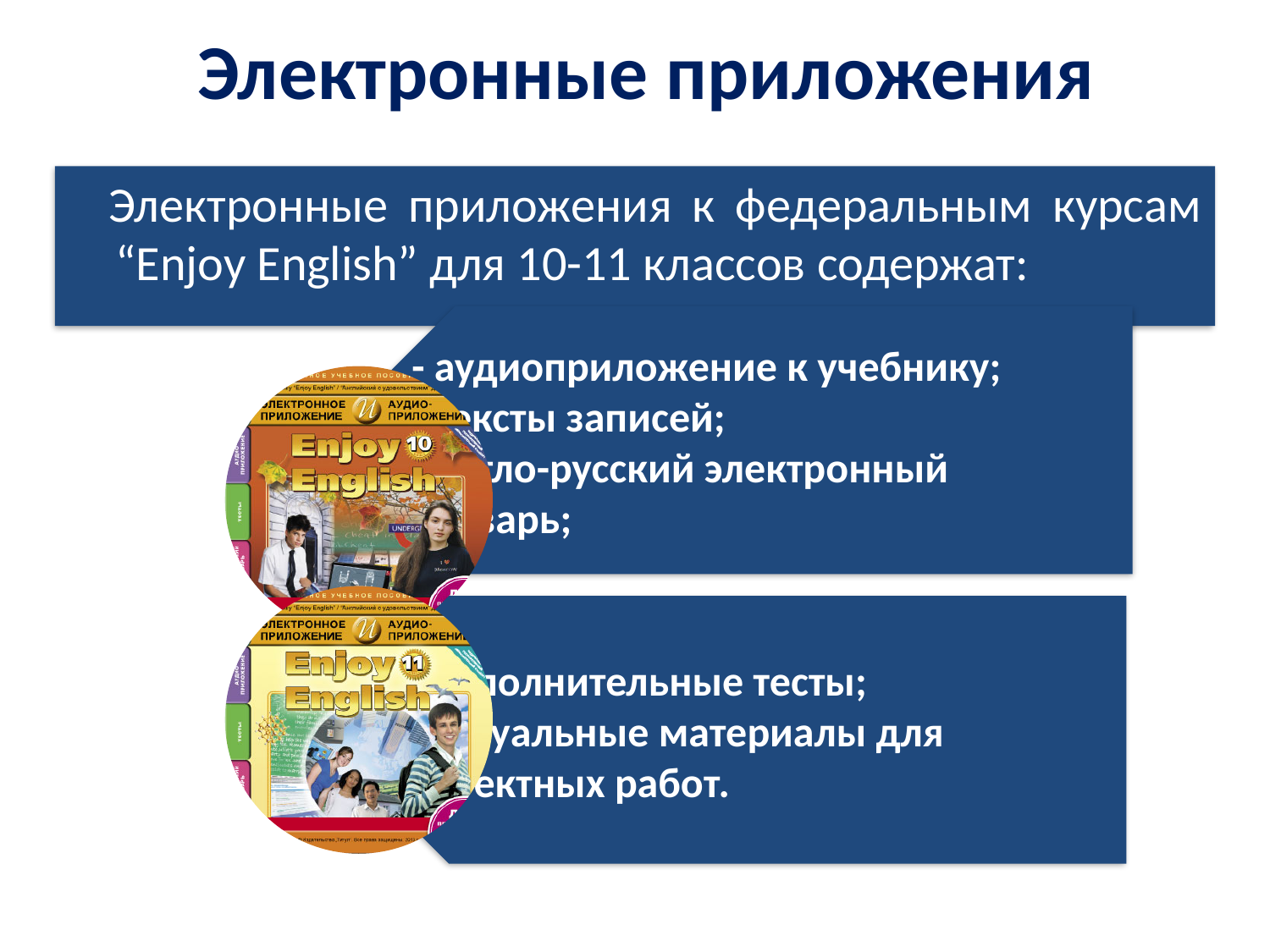

# Электронные приложения
  Электронные приложения к федеральным курсам “Enjoy English” для 10-11 классов содержат:
- аудиоприложение к учебнику;
- тексты записей;
- англо-русский электронный словарь;
- дополнительные тесты;
- визуальные материалы для проектных работ.